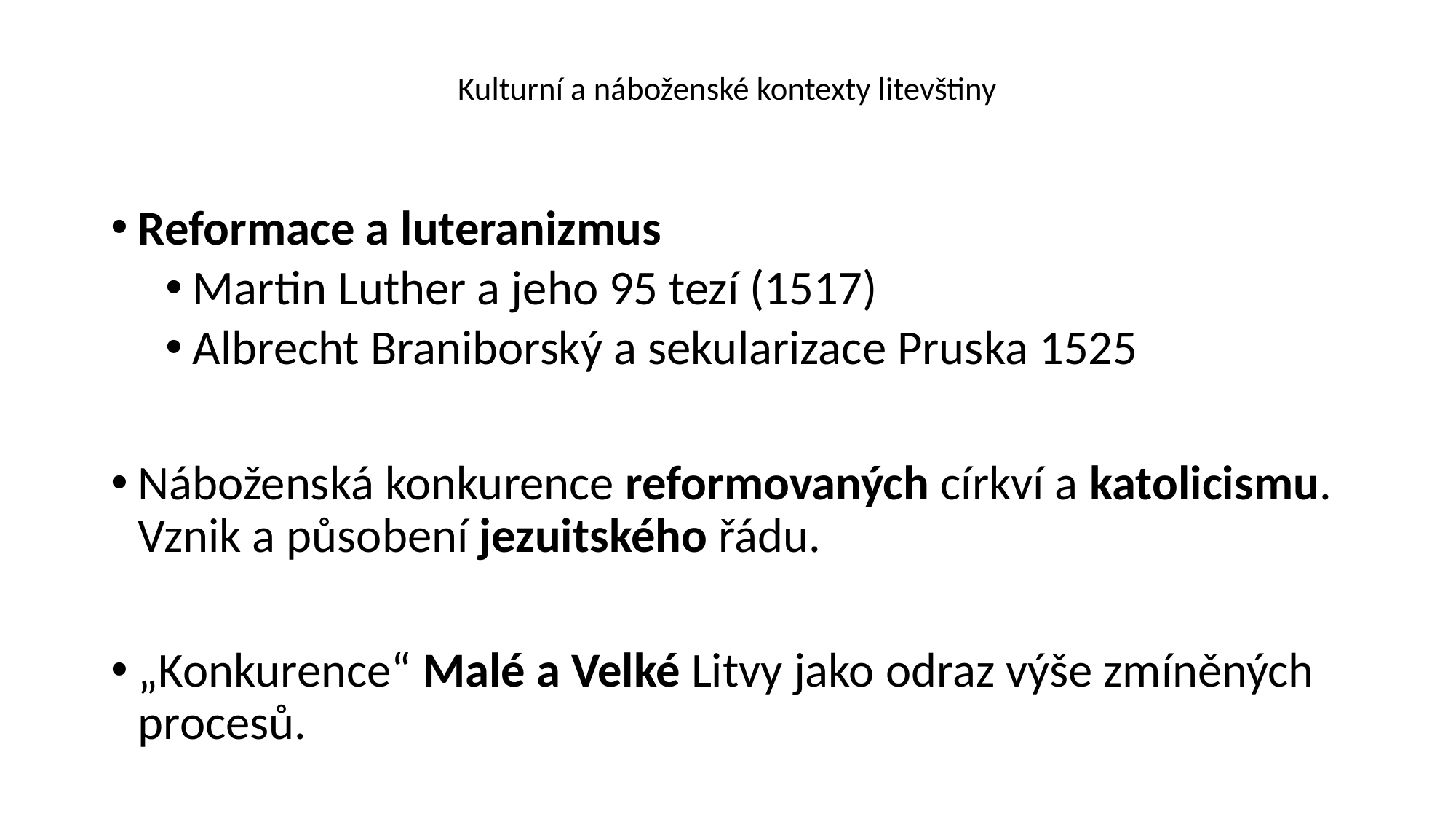

# Kulturní a náboženské kontexty litevštiny
Reformace a luteranizmus
Martin Luther a jeho 95 tezí (1517)
Albrecht Braniborský a sekularizace Pruska 1525

Náboženská konkurence reformovaných církví a katolicismu. Vznik a působení jezuitského řádu.

„Konkurence“ Malé a Velké Litvy jako odraz výše zmíněných procesů.